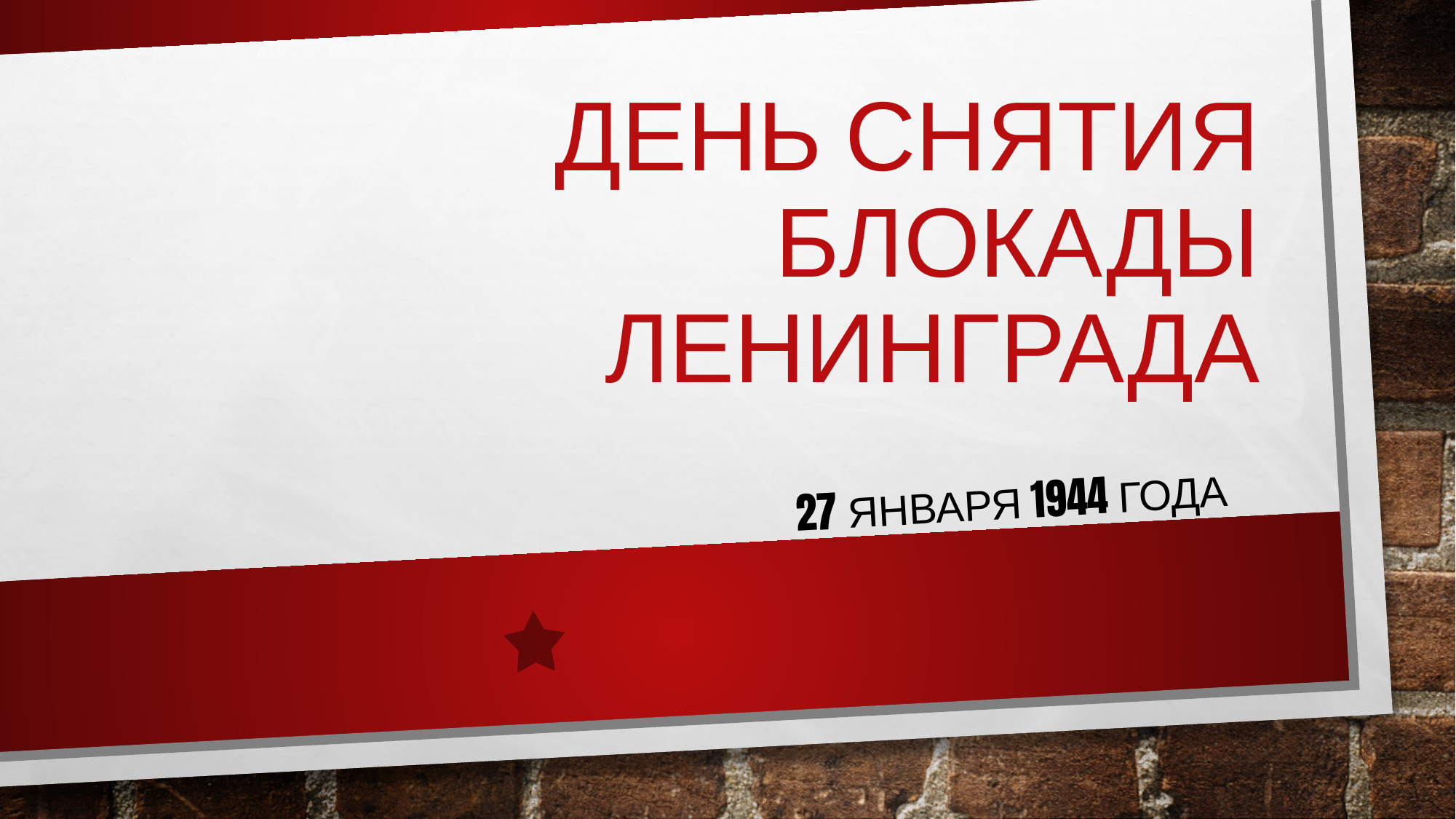

# День снятия блокады Ленинграда

                                                  27 января 1944 года